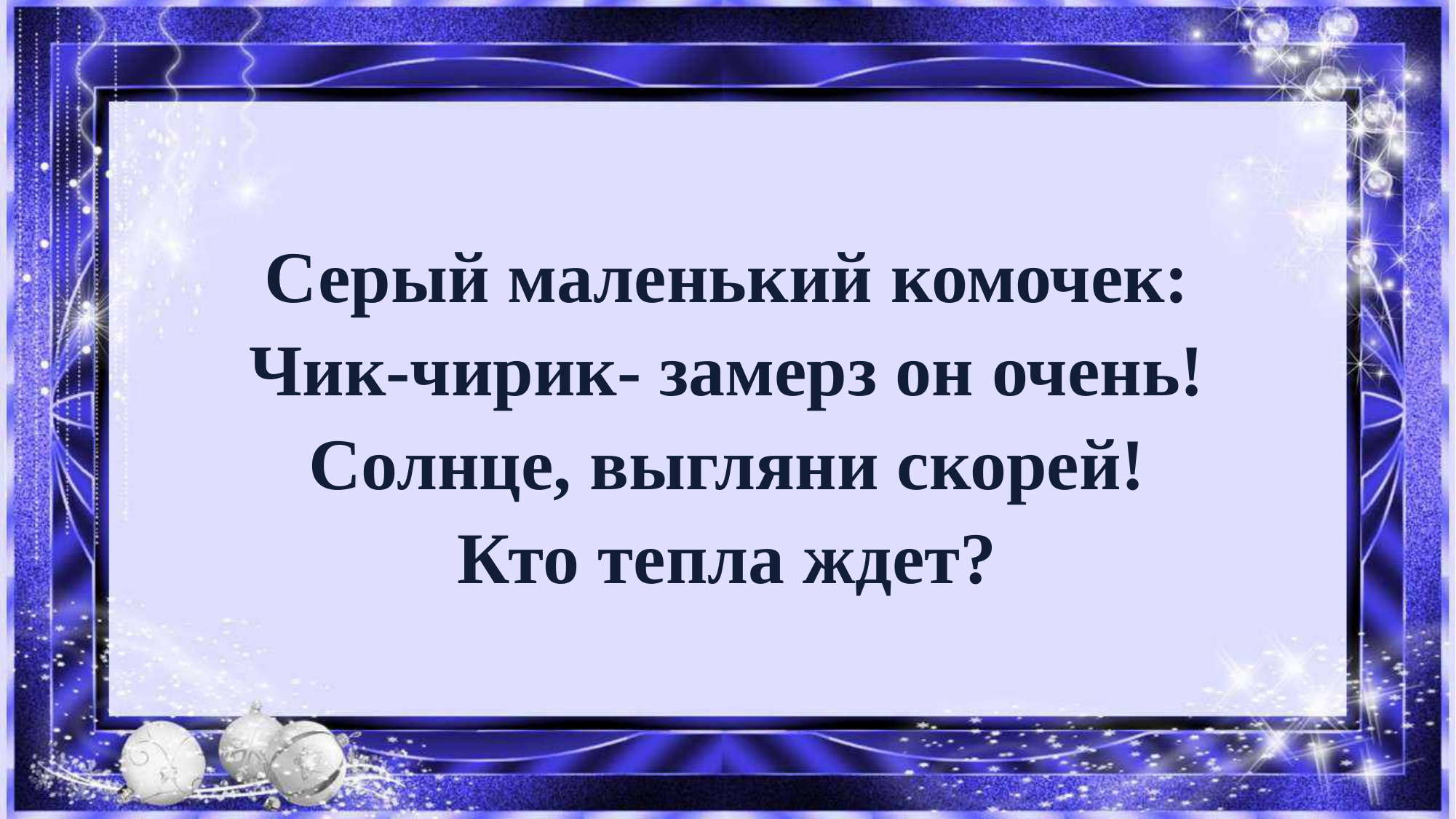

Серый маленький комочек:
Чик-чирик- замерз он очень!
Солнце, выгляни скорей!
Кто тепла ждет?